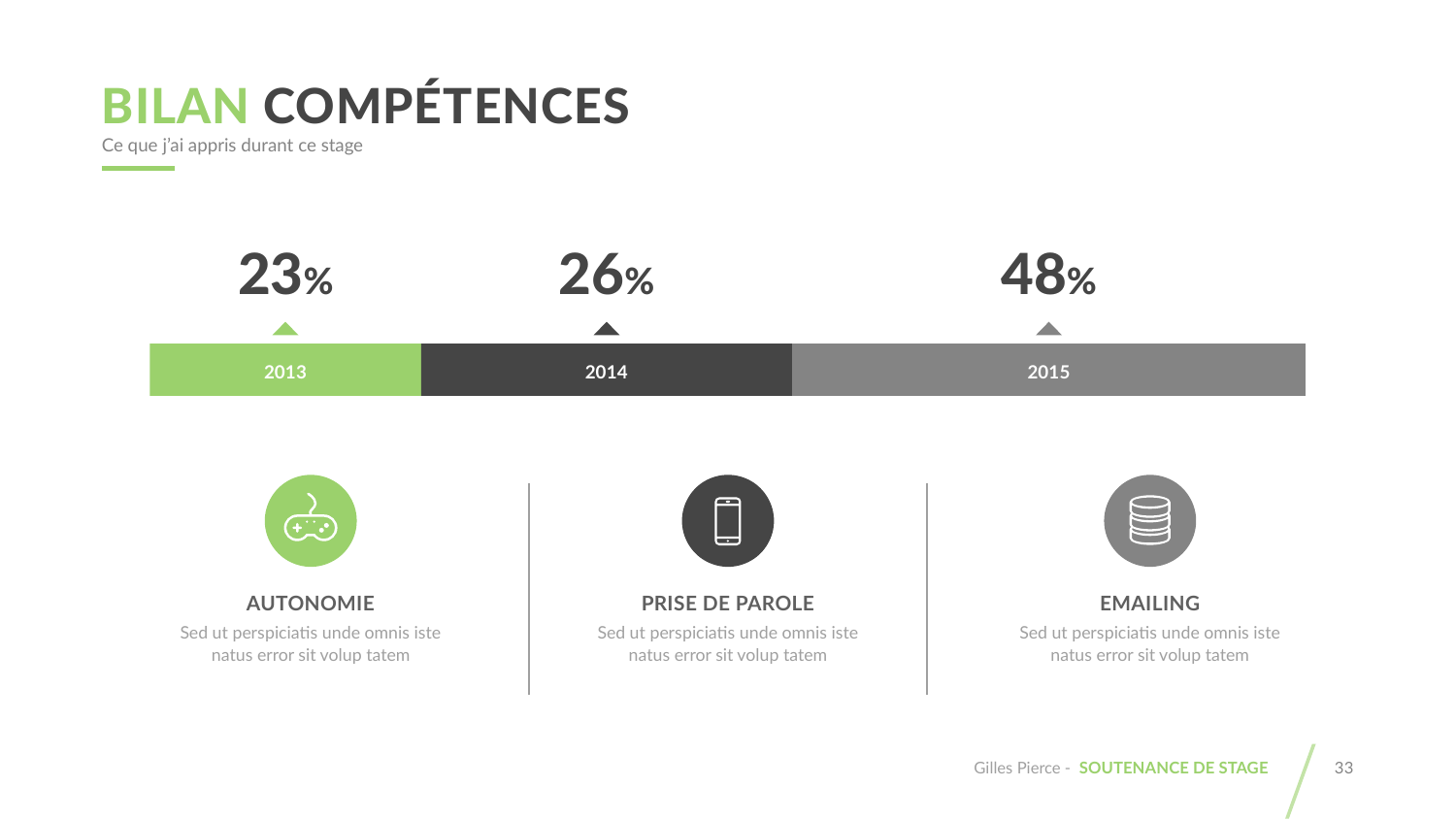

BILAN COMPÉTENCES
Ce que j’ai appris durant ce stage
23%
26%
48%

2013
2014
2015

autonomie
Sed ut perspiciatis unde omnis iste natus error sit volup tatem
Prise de parole
Sed ut perspiciatis unde omnis iste natus error sit volup tatem
emailing
Sed ut perspiciatis unde omnis iste natus error sit volup tatem